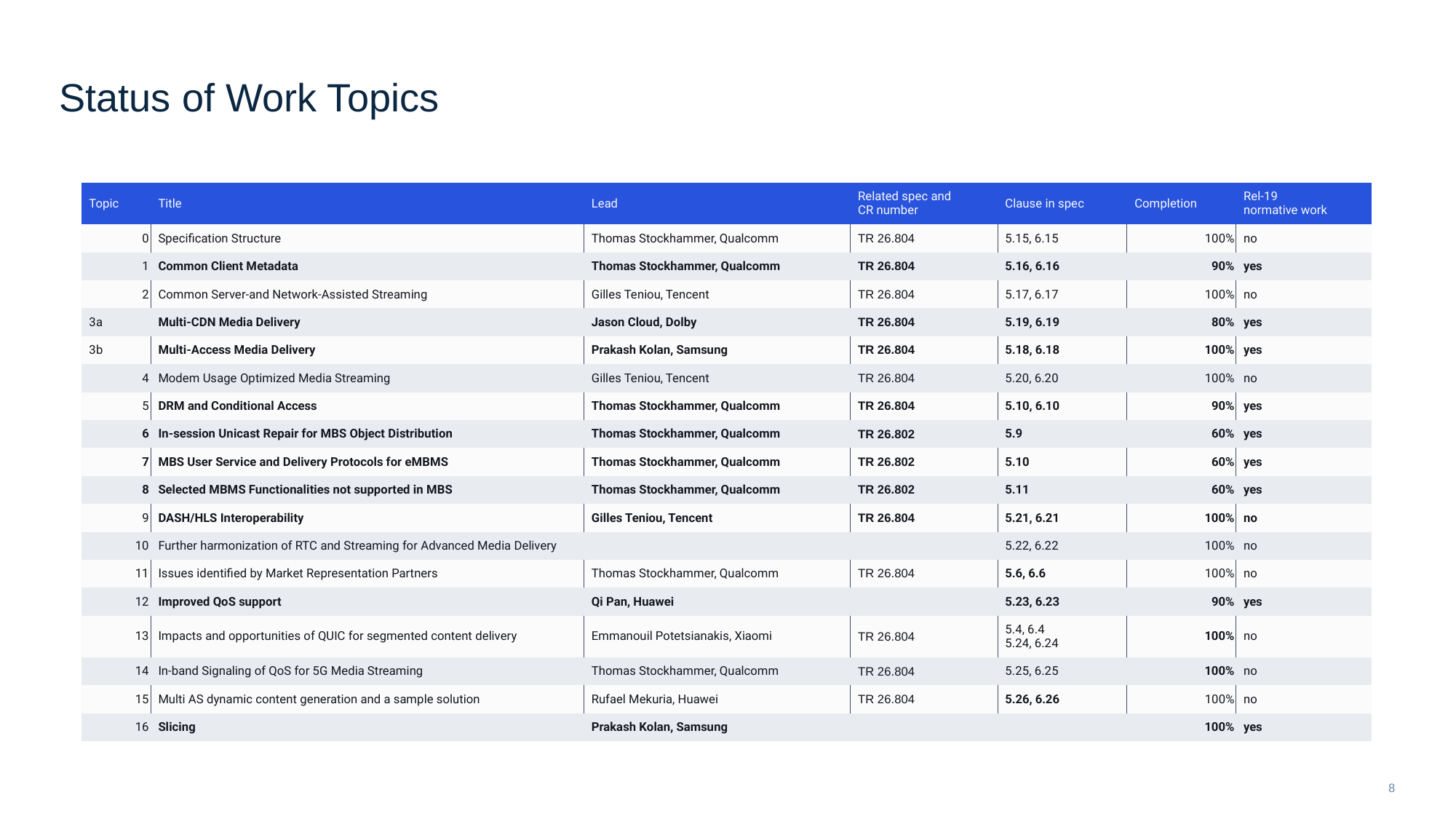

# Status of Work Topics

| Topic | Title | Lead | Related spec and CR number | Clause in spec | Completion | Rel-19 normative work |
| --- | --- | --- | --- | --- | --- | --- |
| 0 | Specification Structure | Thomas Stockhammer, Qualcomm | TR 26.804 | 5.15, 6.15 | 100% | no |
| 1 | Common Client Metadata | Thomas Stockhammer, Qualcomm | TR 26.804 | 5.16, 6.16 | 90% | yes |
| 2 | Common Server-and Network-Assisted Streaming | Gilles Teniou, Tencent | TR 26.804 | 5.17, 6.17 | 100% | no |
| 3a | Multi-CDN Media Delivery | Jason Cloud, Dolby | TR 26.804 | 5.19, 6.19 | 80% | yes |
| 3b | Multi-Access Media Delivery | Prakash Kolan, Samsung | TR 26.804 | 5.18, 6.18 | 100% | yes |
| 4 | Modem Usage Optimized Media Streaming | Gilles Teniou, Tencent | TR 26.804 | 5.20, 6.20 | 100% | no |
| 5 | DRM and Conditional Access | Thomas Stockhammer, Qualcomm | TR 26.804 | 5.10, 6.10 | 90% | yes |
| 6 | In-session Unicast Repair for MBS Object Distribution | Thomas Stockhammer, Qualcomm | TR 26.802 | 5.9 | 60% | yes |
| 7 | MBS User Service and Delivery Protocols for eMBMS | Thomas Stockhammer, Qualcomm | TR 26.802 | 5.10 | 60% | yes |
| 8 | Selected MBMS Functionalities not supported in MBS | Thomas Stockhammer, Qualcomm | TR 26.802 | 5.11 | 60% | yes |
| 9 | DASH/HLS Interoperability | Gilles Teniou, Tencent | TR 26.804 | 5.21, 6.21 | 100% | no |
| 10 | Further harmonization of RTC and Streaming for Advanced Media Delivery |  |  | 5.22, 6.22 | 100% | no |
| 11 | Issues identified by Market Representation Partners | Thomas Stockhammer, Qualcomm | TR 26.804 | 5.6, 6.6 | 100% | no |
| 12 | Improved QoS support | Qi Pan, Huawei |  | 5.23, 6.23 | 90% | yes |
| 13 | Impacts and opportunities of QUIC for segmented content delivery | Emmanouil Potetsianakis, Xiaomi | TR 26.804 | 5.4, 6.4 5.24, 6.24 | 100% | no |
| 14 | In-band Signaling of QoS for 5G Media Streaming | Thomas Stockhammer, Qualcomm | TR 26.804 | 5.25, 6.25 | 100% | no |
| 15 | Multi AS dynamic content generation and a sample solution | Rufael Mekuria, Huawei | TR 26.804 | 5.26, 6.26 | 100% | no |
| 16 | Slicing | Prakash Kolan, Samsung |  |  | 100% | yes |